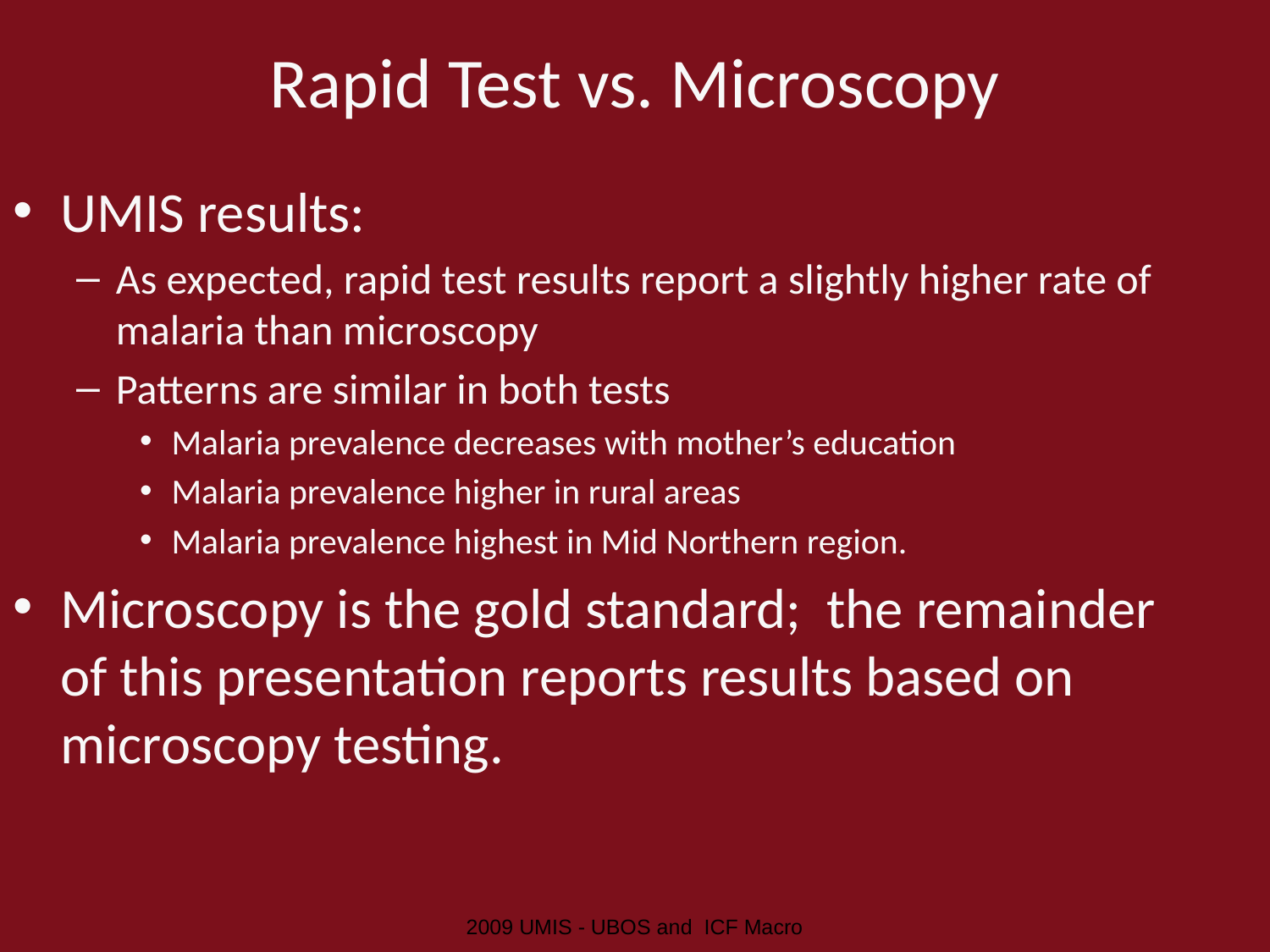

# Rapid Test vs. Microscopy
UMIS results:
As expected, rapid test results report a slightly higher rate of malaria than microscopy
Patterns are similar in both tests
Malaria prevalence decreases with mother’s education
Malaria prevalence higher in rural areas
Malaria prevalence highest in Mid Northern region.
Microscopy is the gold standard;  the remainder of this presentation reports results based on microscopy testing.
2009 UMIS - UBOS and  ICF Macro